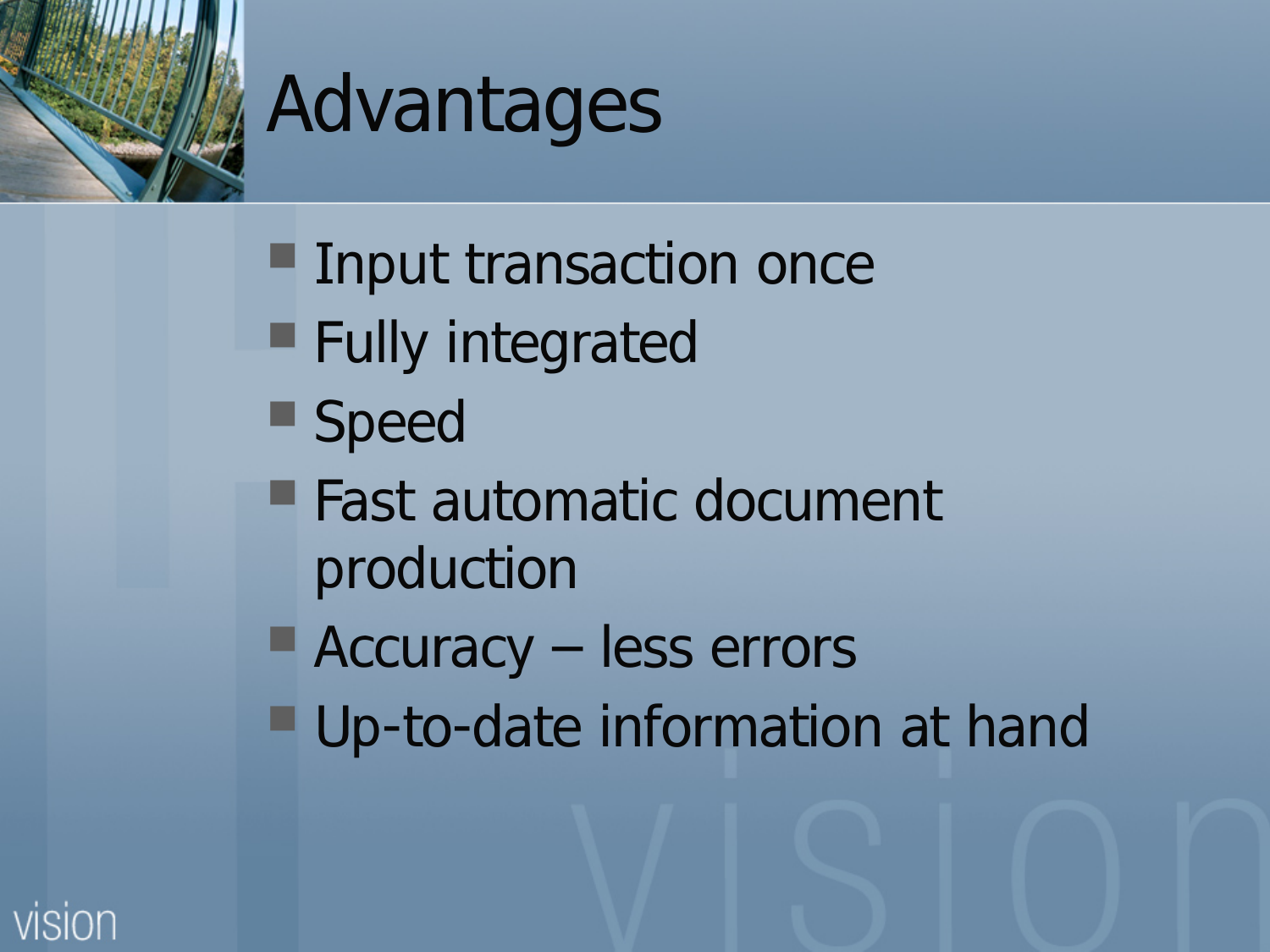

# Advantages
Input transaction once
Fully integrated
Speed
Fast automatic document production
Accuracy – less errors
Up-to-date information at hand